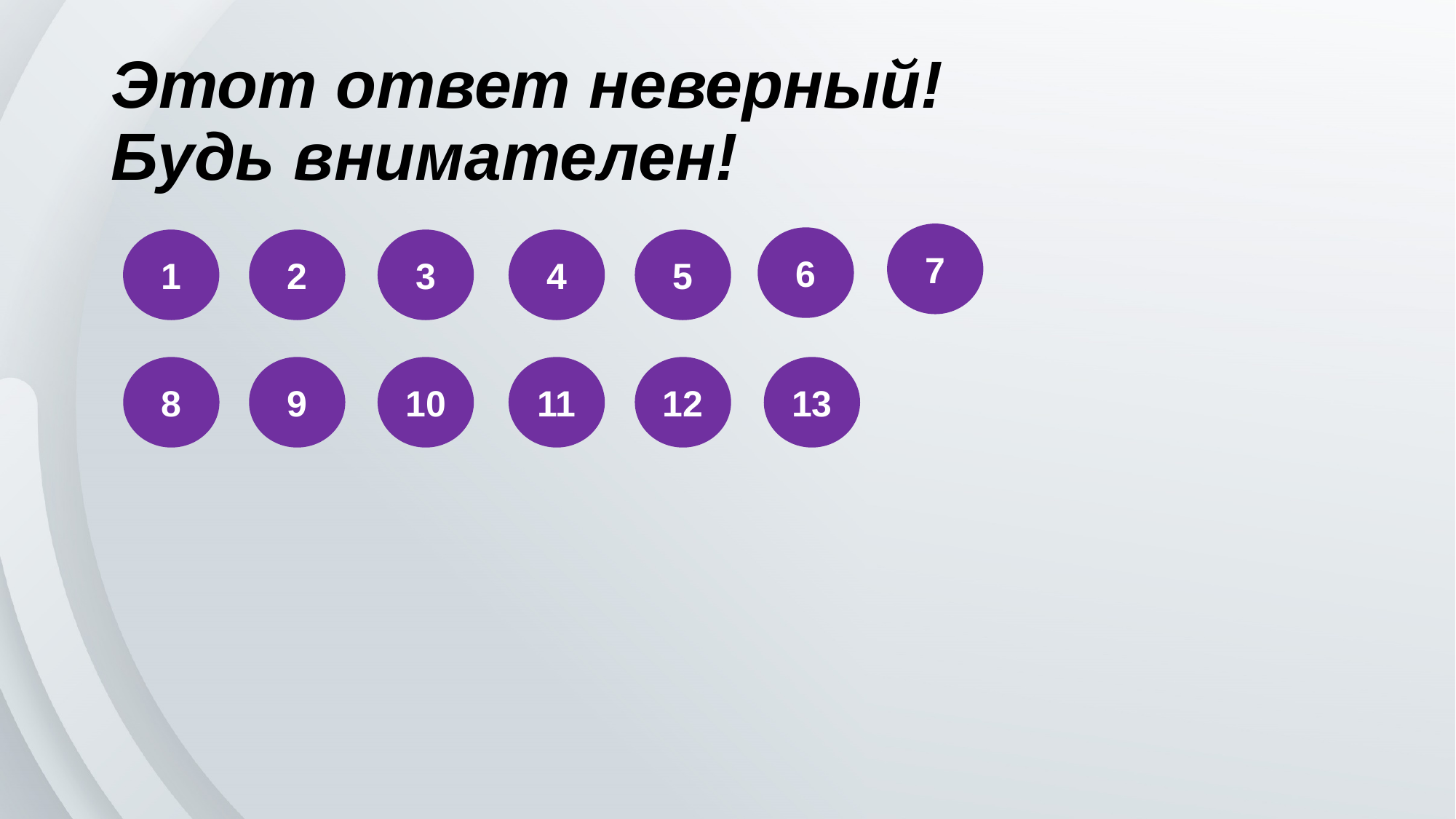

# Этот ответ неверный! Будь внимателен!
7
6
5
4
1
2
3
13
9
8
10
11
12